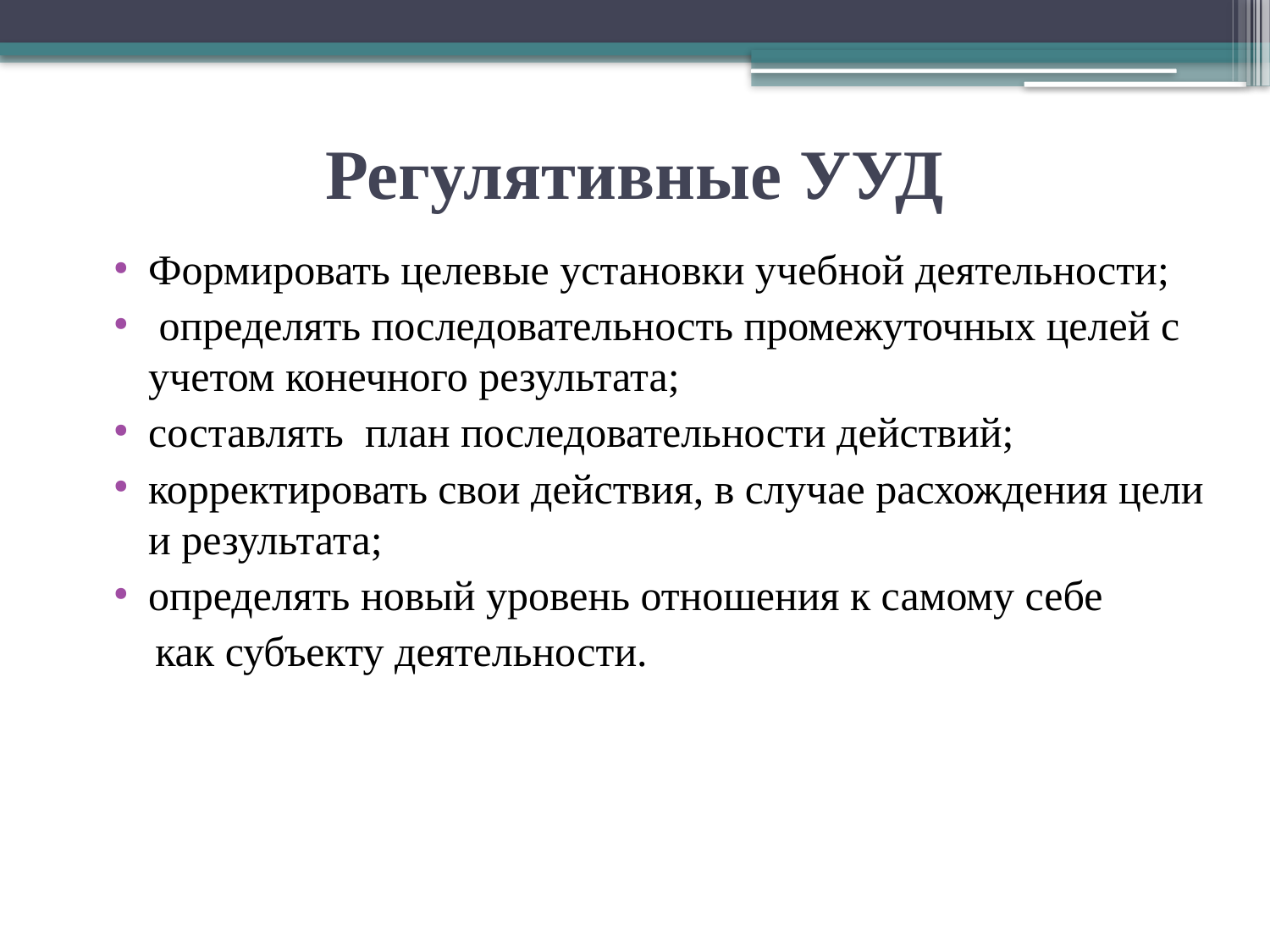

# Регулятивные УУД
Формировать целевые установки учебной деятельности;
 определять последовательность промежуточных целей с учетом конечного результата;
составлять  план последовательности действий;
корректировать свои действия, в случае расхождения цели и результата;
определять новый уровень отношения к самому себе
    как субъекту деятельности.